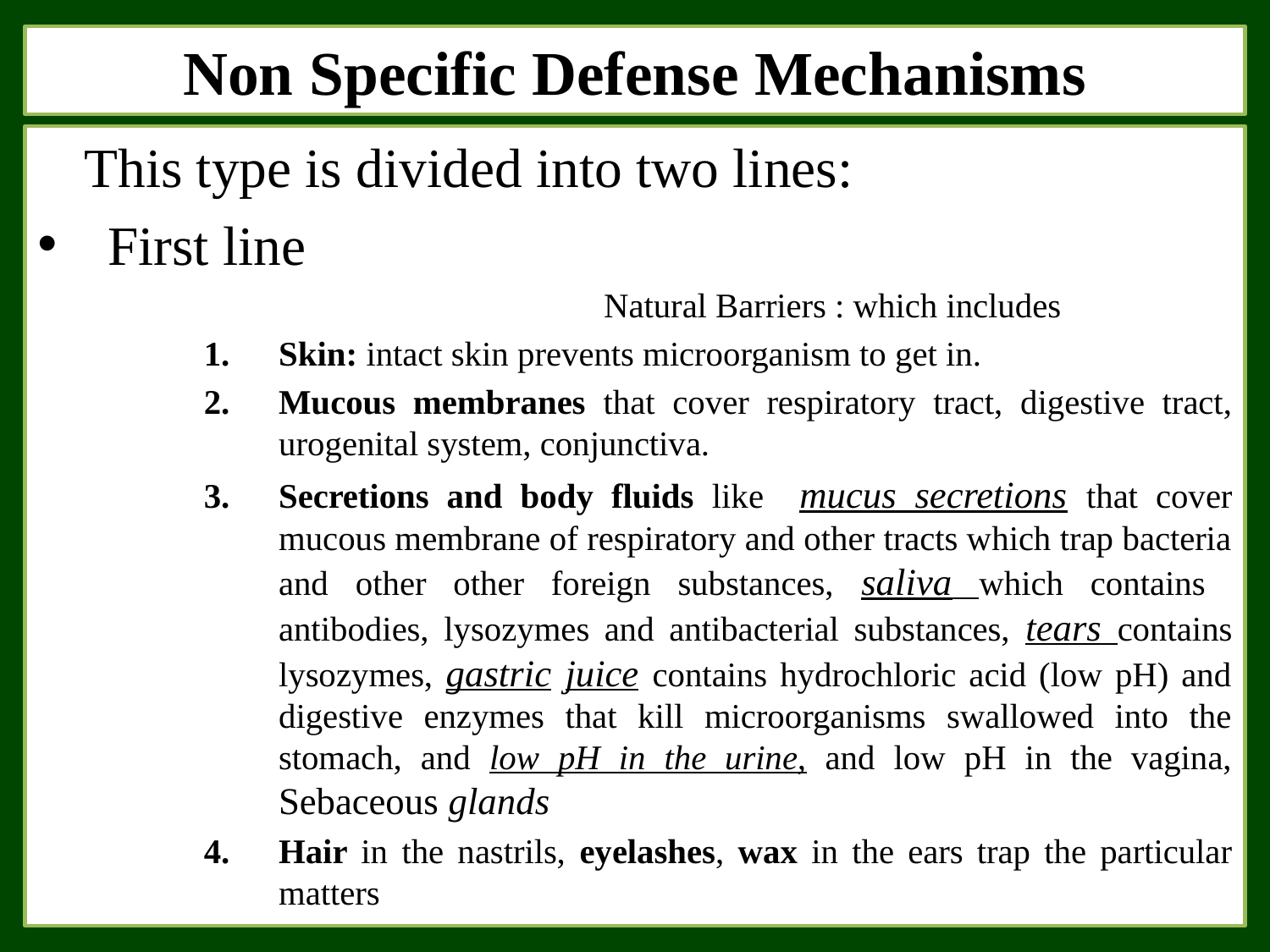

# Non Specific Defense Mechanisms
	This type is divided into two lines:
First line
Natural Barriers : which includes
Skin: intact skin prevents microorganism to get in.
Mucous membranes that cover respiratory tract, digestive tract, urogenital system, conjunctiva.
Secretions and body fluids like  mucus secretions that cover mucous membrane of respiratory and other tracts which trap bacteria and other other foreign substances, saliva which contains  antibodies, lysozymes and antibacterial substances, tears contains lysozymes, gastric juice contains hydrochloric acid (low pH) and digestive enzymes that kill microorganisms swallowed into the stomach, and low pH in the urine, and low pH in the vagina, Sebaceous glands
Hair in the nastrils, eyelashes, wax in the ears trap the particular matters